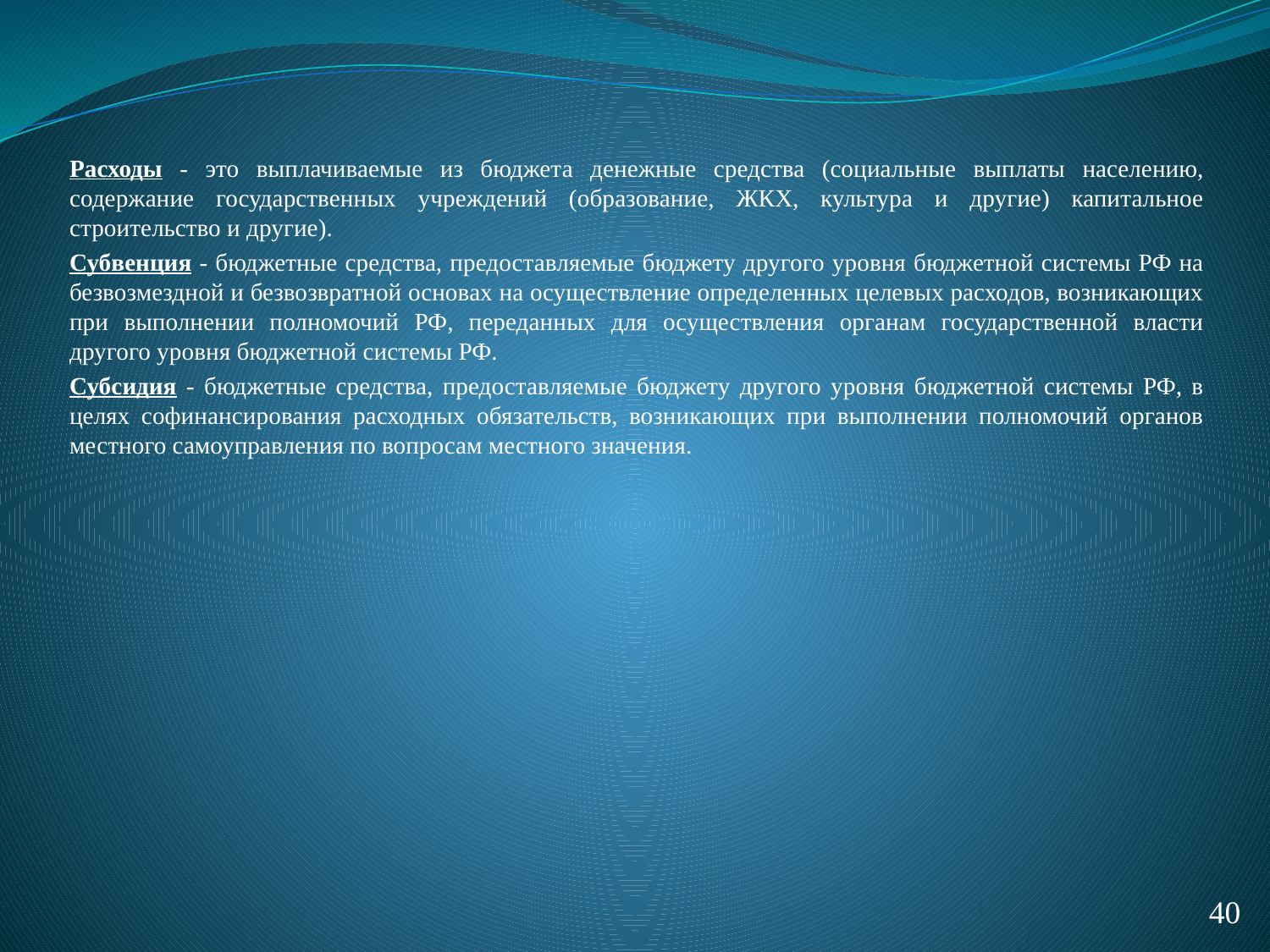

Расходы - это выплачиваемые из бюджета денежные средства (социальные выплаты населению, содержание государственных учреждений (образование, ЖКХ, культура и другие) капитальное строительство и другие).
Субвенция - бюджетные средства, предоставляемые бюджету другого уровня бюджетной системы РФ на безвозмездной и безвозвратной основах на осуществление определенных целевых расходов, возникающих при выполнении полномочий РФ, переданных для осуществления органам государственной власти другого уровня бюджетной системы РФ.
Субсидия - бюджетные средства, предоставляемые бюджету другого уровня бюджетной системы РФ, в целях софинансирования расходных обязательств, возникающих при выполнении полномочий органов местного самоуправления по вопросам местного значения.

40